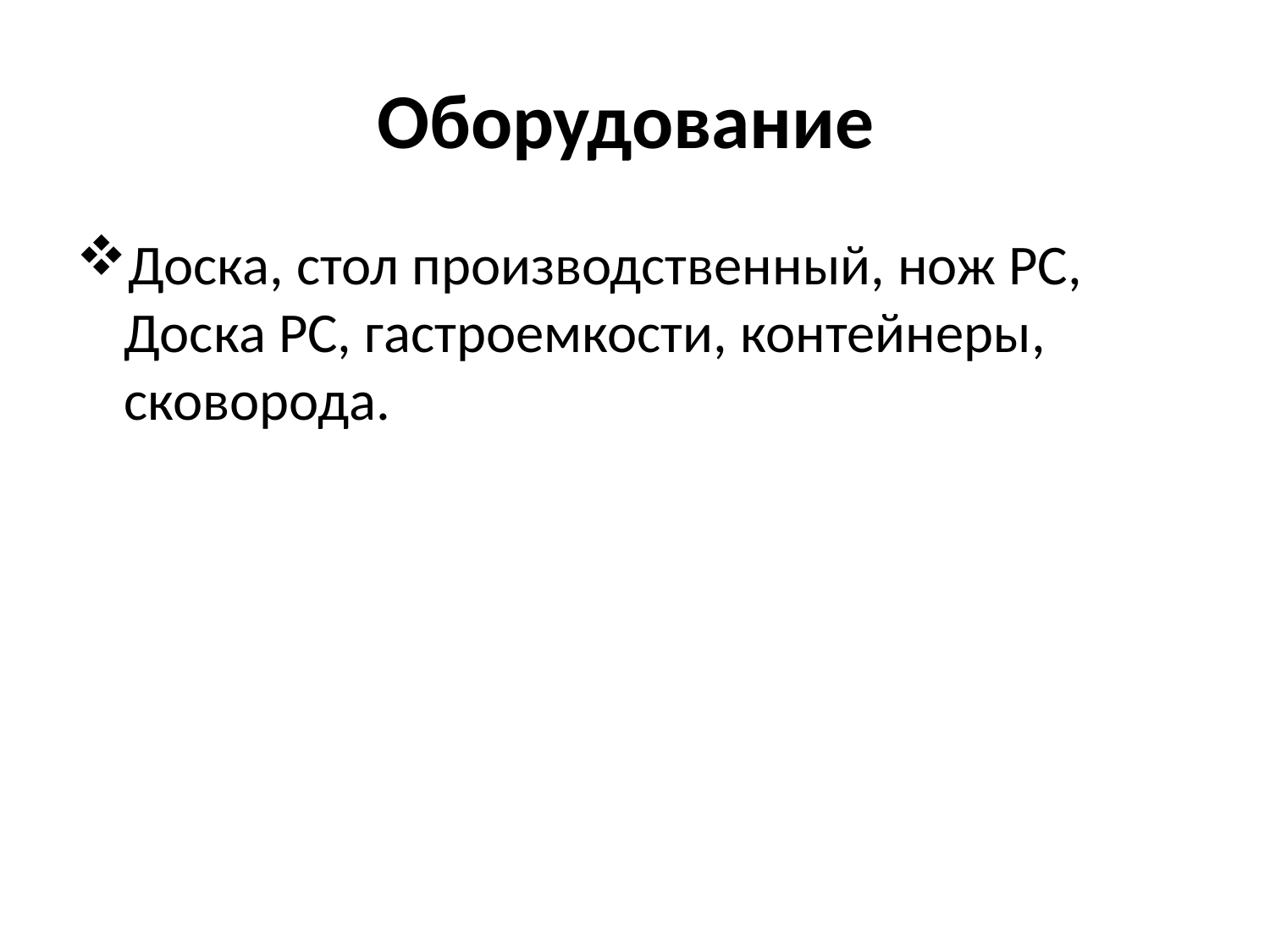

# Оборудование
Доска, стол производственный, нож РС, Доска РС, гастроемкости, контейнеры, сковорода.